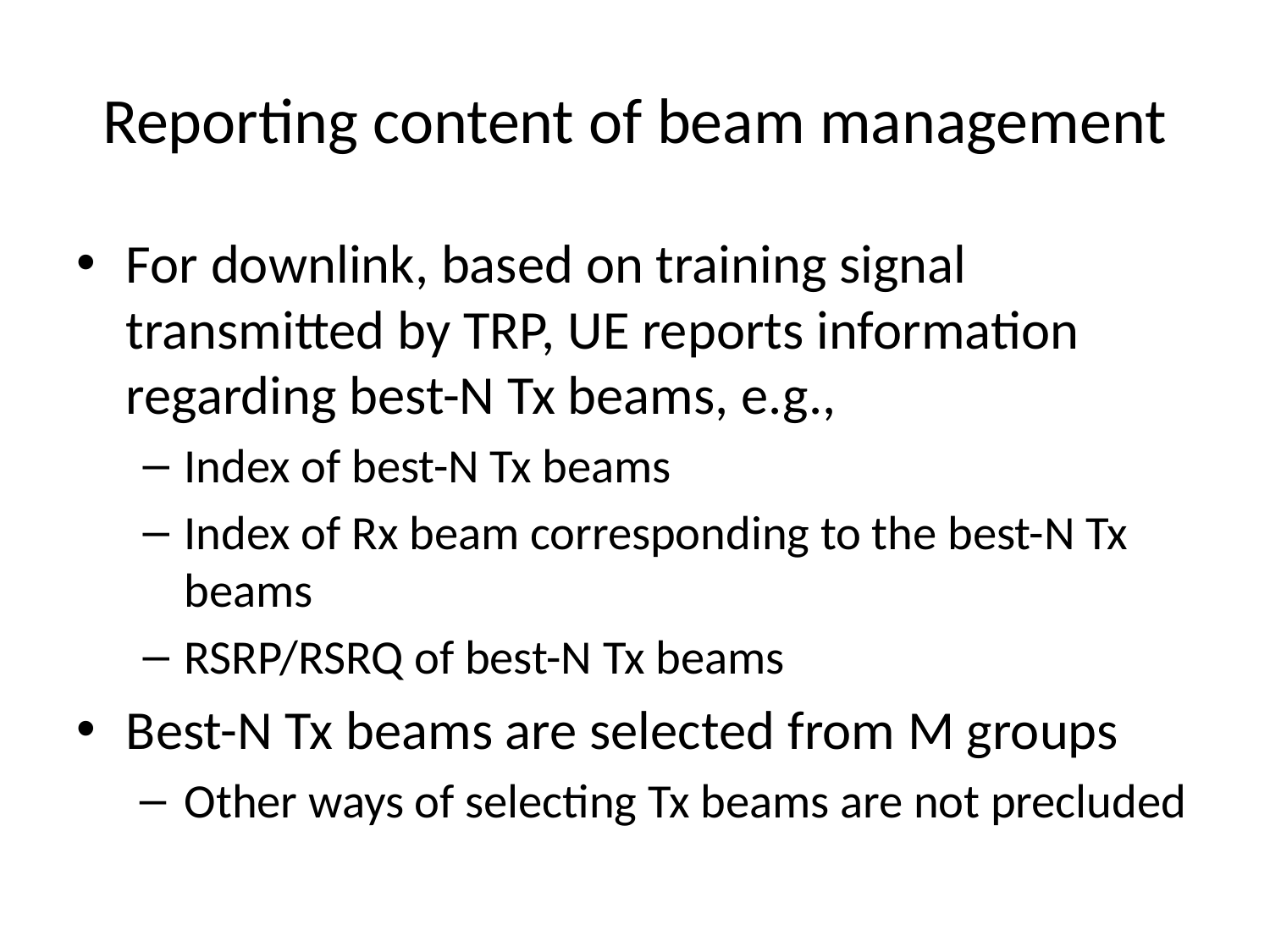

# Reporting content of beam management
For downlink, based on training signal transmitted by TRP, UE reports information regarding best-N Tx beams, e.g.,
Index of best-N Tx beams
Index of Rx beam corresponding to the best-N Tx beams
RSRP/RSRQ of best-N Tx beams
Best-N Tx beams are selected from M groups
Other ways of selecting Tx beams are not precluded